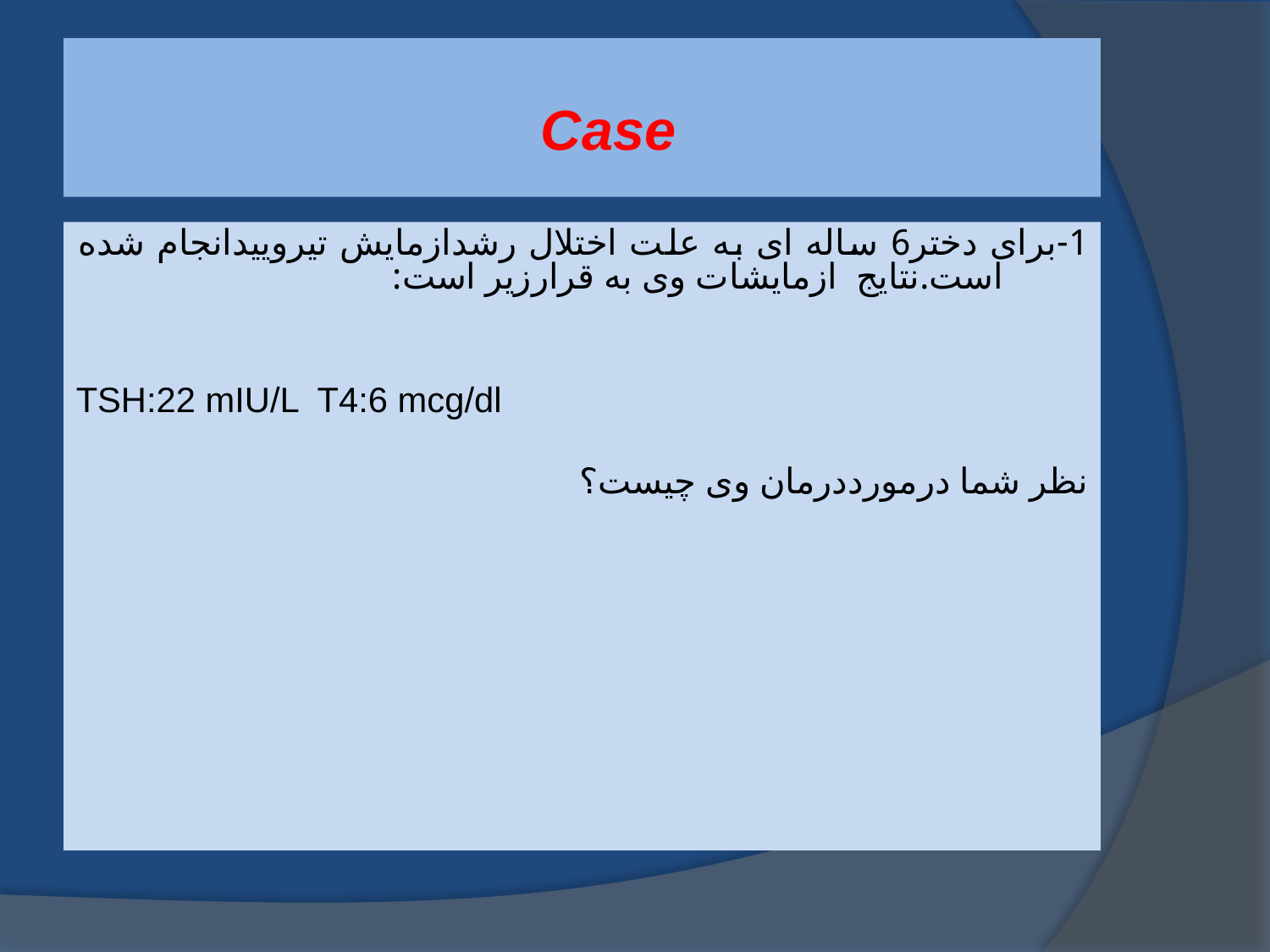

# Case
1-برای دختر6 ساله ای به علت اختلال رشدازمایش تیروییدانجام شده است.نتایج  ازمایشات وی به قرارزیر است:

TSH:22 mIU/L  T4:6 mcg/dl

نظر شما درمورددرمان وی چیست؟